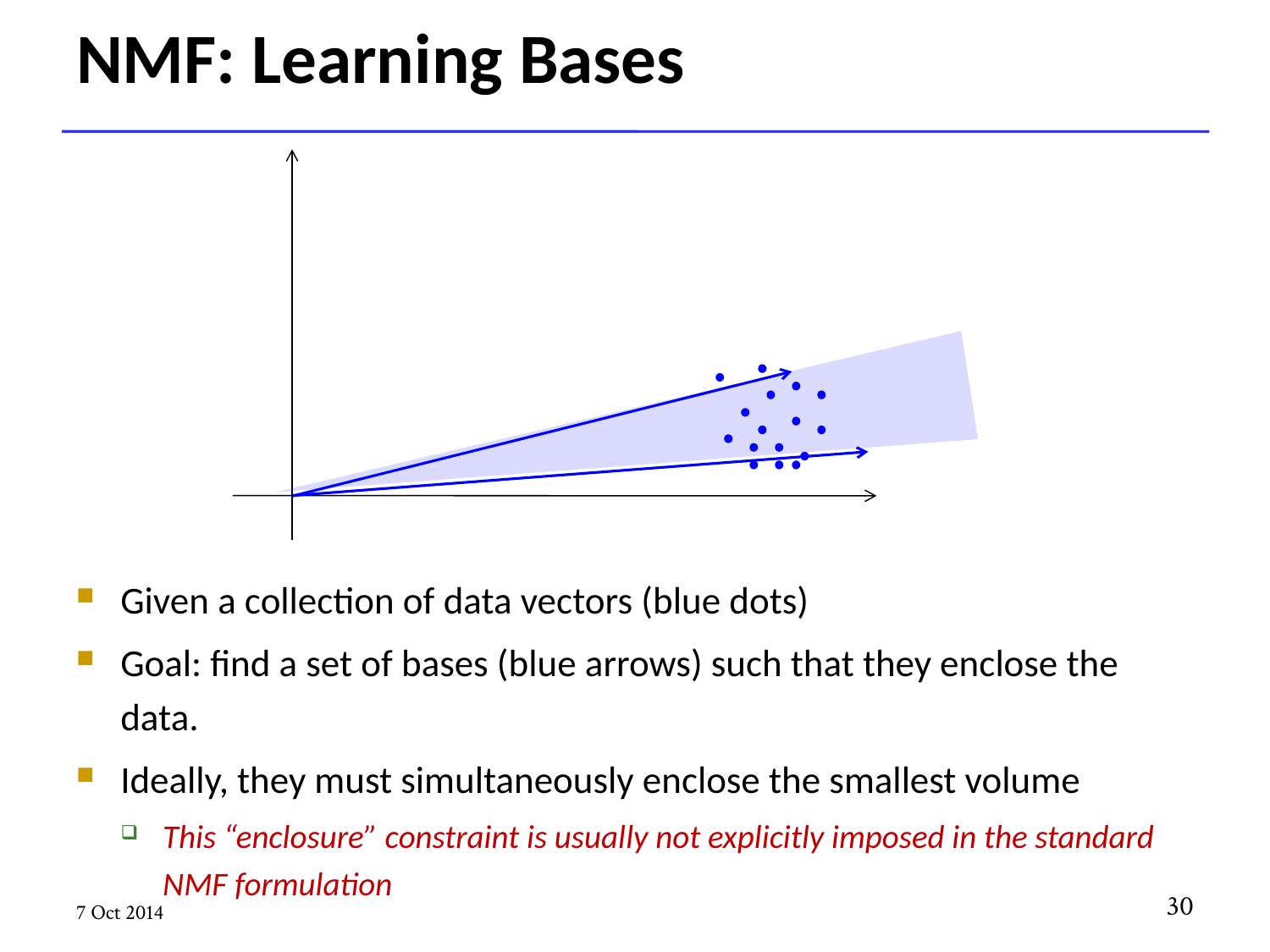

# NMF: Learning Bases

Given a collection of data vectors (blue dots)
Goal: find a set of bases (blue arrows) such that they enclose the data.
Ideally, they must simultaneously enclose the smallest volume
This “enclosure” constraint is usually not explicitly imposed in the standard NMF formulation
7 Oct 2014
30